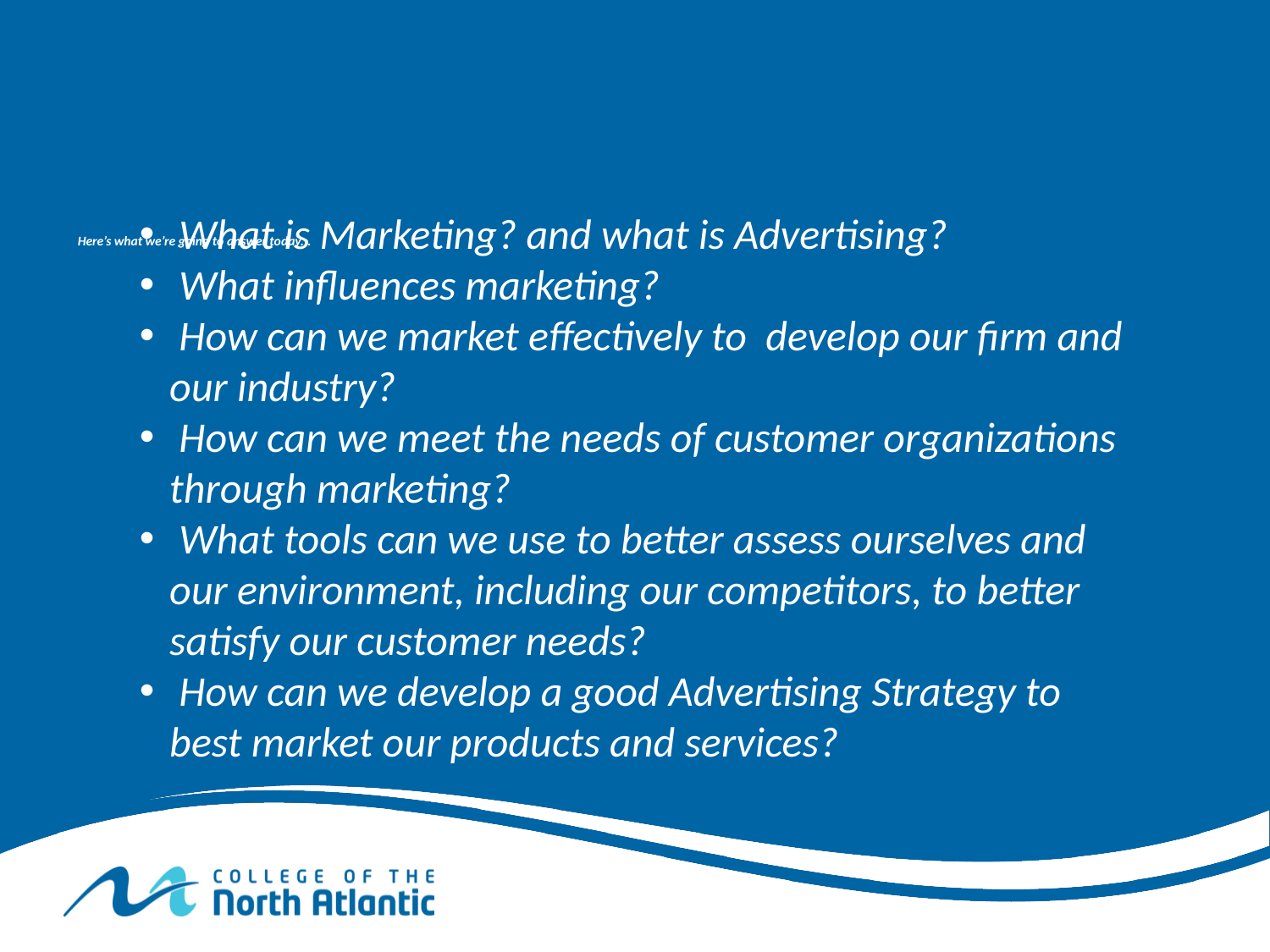

What is Marketing? and what is Advertising?
 What influences marketing?
 How can we market effectively to  develop our firm and our industry?
 How can we meet the needs of customer organizations through marketing?
 What tools can we use to better assess ourselves and our environment, including our competitors, to better satisfy our customer needs?
 How can we develop a good Advertising Strategy to best market our products and services?

# Here’s what we’re going to answer today...